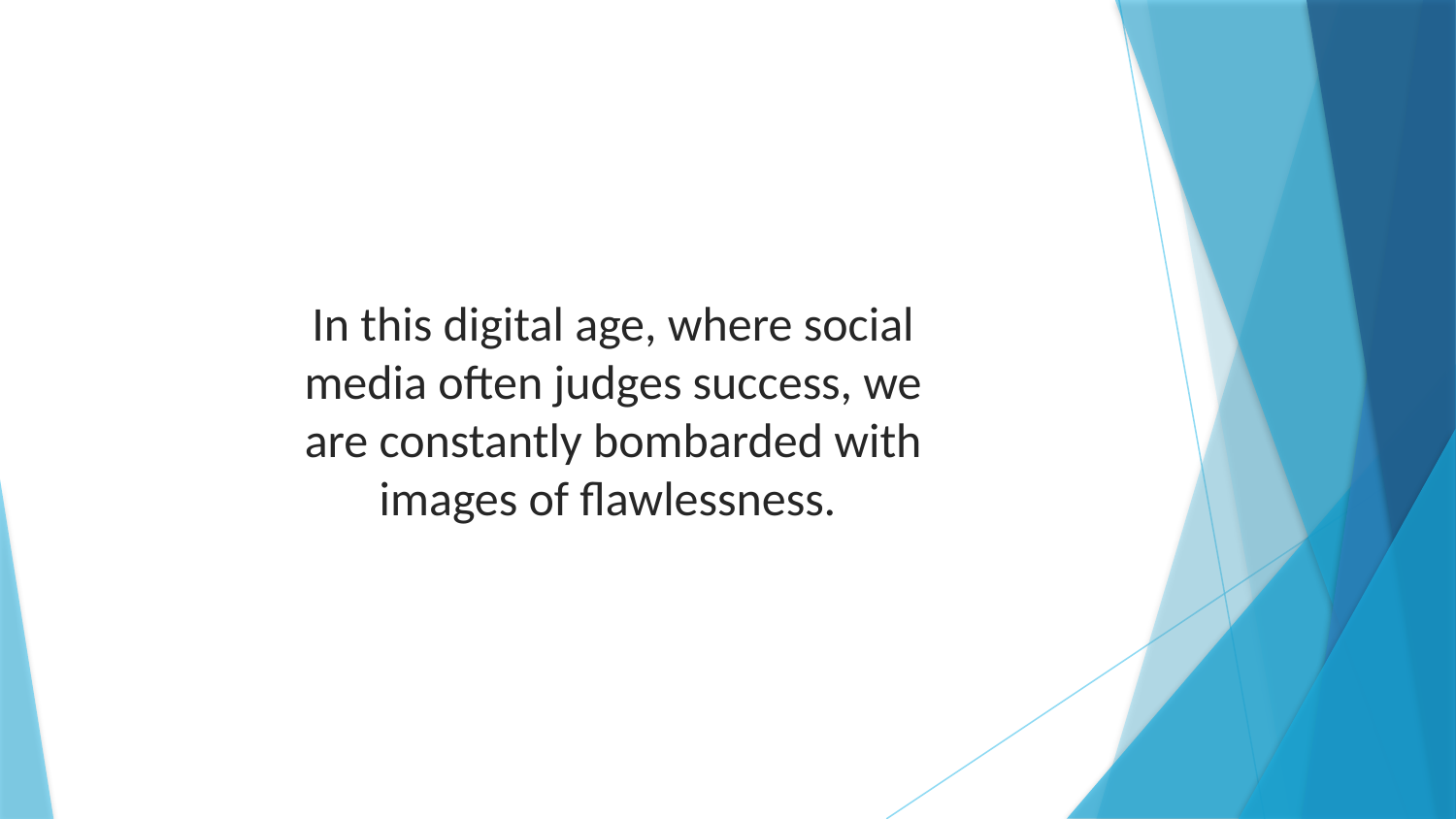

In this digital age, where social media often judges success, we are constantly bombarded with images of flawlessness.